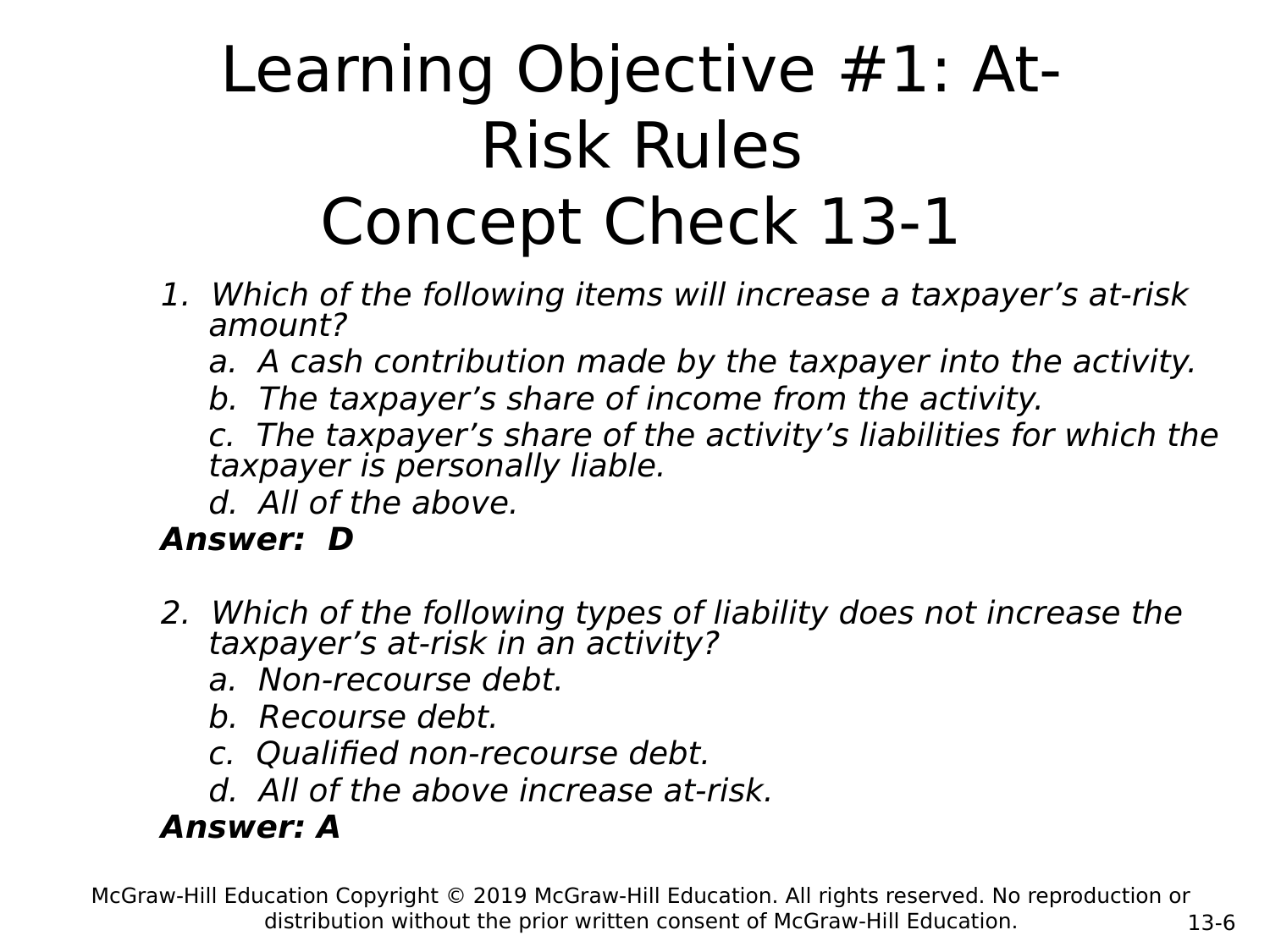

Learning Objective #1: At-Risk Rules
Concept Check 13-1
1.  Which of the following items will increase a taxpayer’s at-risk amount?
	a.  A cash contribution made by the taxpayer into the activity.
	b.  The taxpayer’s share of income from the activity.
	c.  The taxpayer’s share of the activity’s liabilities for which the taxpayer is personally liable.
	d.  All of the above.
Answer:  D

2.  Which of the following types of liability does not increase the taxpayer’s at-risk in an activity?
	a.  Non-recourse debt.
	b.  Recourse debt.
	c.  Qualified non-recourse debt.
	d.  All of the above increase at-risk.
Answer: A
McGraw-Hill Education Copyright © 2019 McGraw-Hill Education. All rights reserved. No reproduction or distribution without the prior written consent of McGraw-Hill Education.
13-6